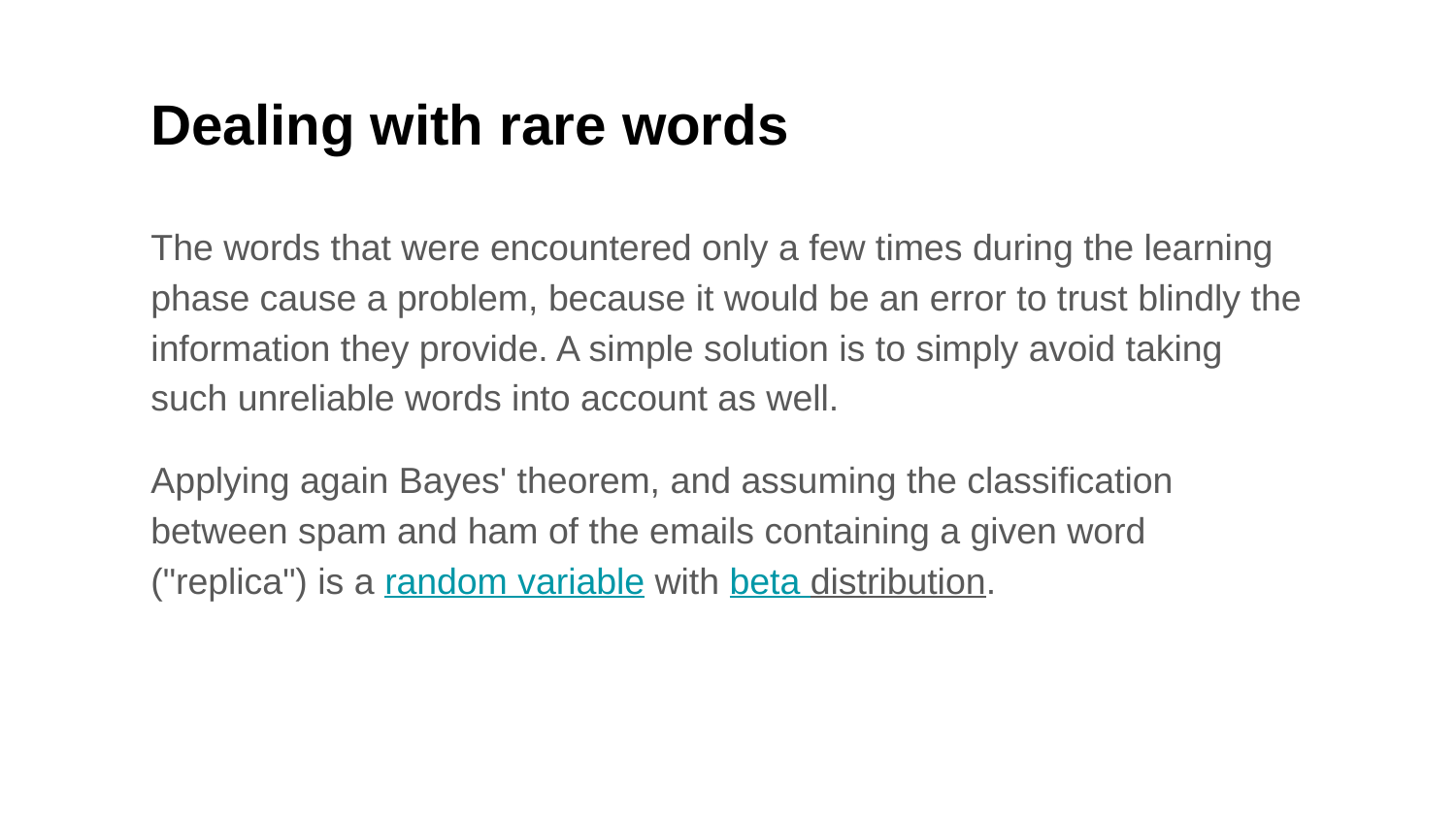

# Dealing with rare words
The words that were encountered only a few times during the learning phase cause a problem, because it would be an error to trust blindly the information they provide. A simple solution is to simply avoid taking such unreliable words into account as well.
Applying again Bayes' theorem, and assuming the classification between spam and ham of the emails containing a given word ("replica") is a random variable with beta distribution.